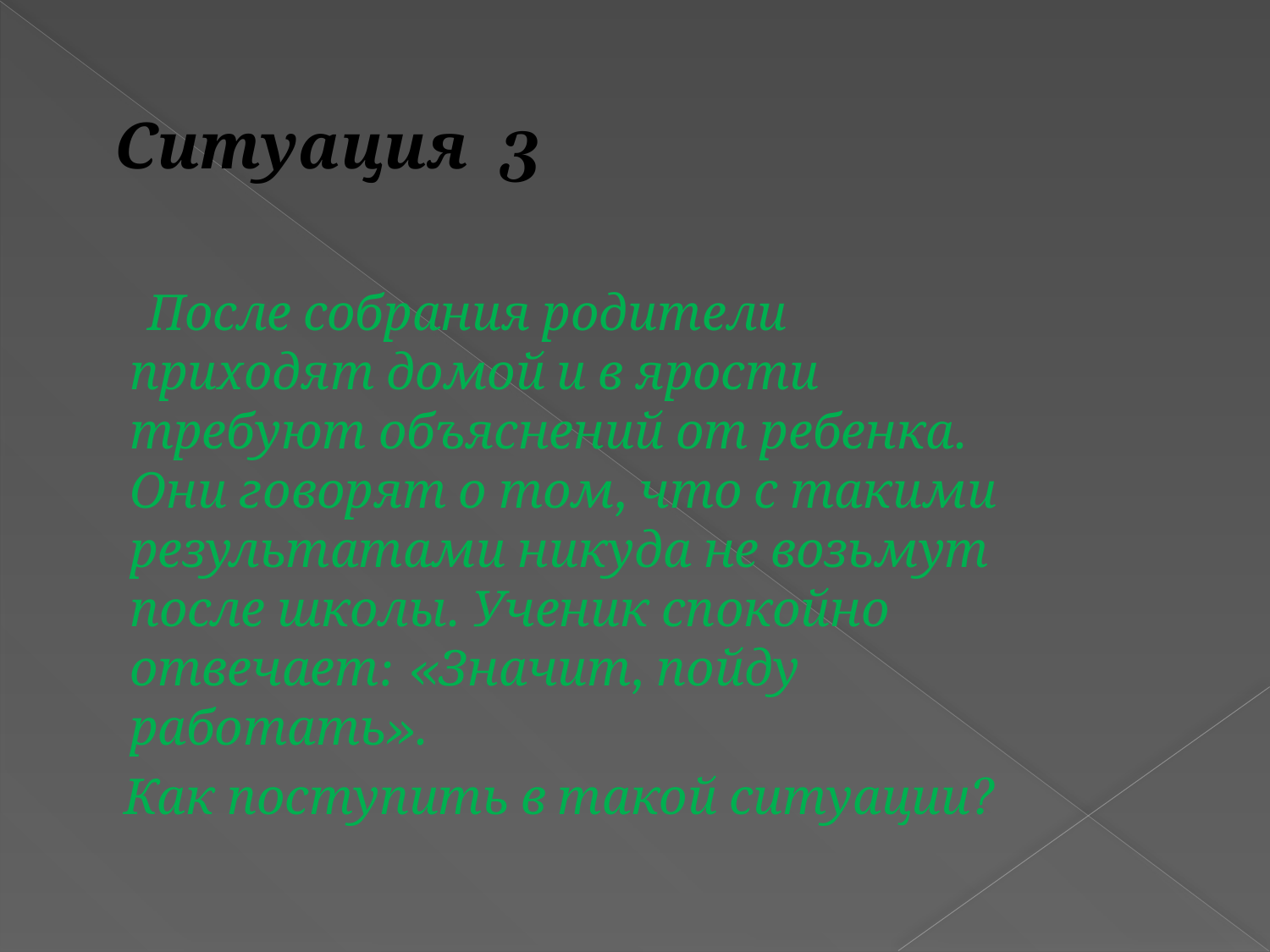

# Ситуация  3
      После собрания родители приходят домой и в ярости требуют объяснений от ребенка. Они говорят о том, что с такими результатами никуда не возьмут после школы. Ученик спокойно отвечает: «Значит, пойду работать».
    Как поступить в такой ситуации?